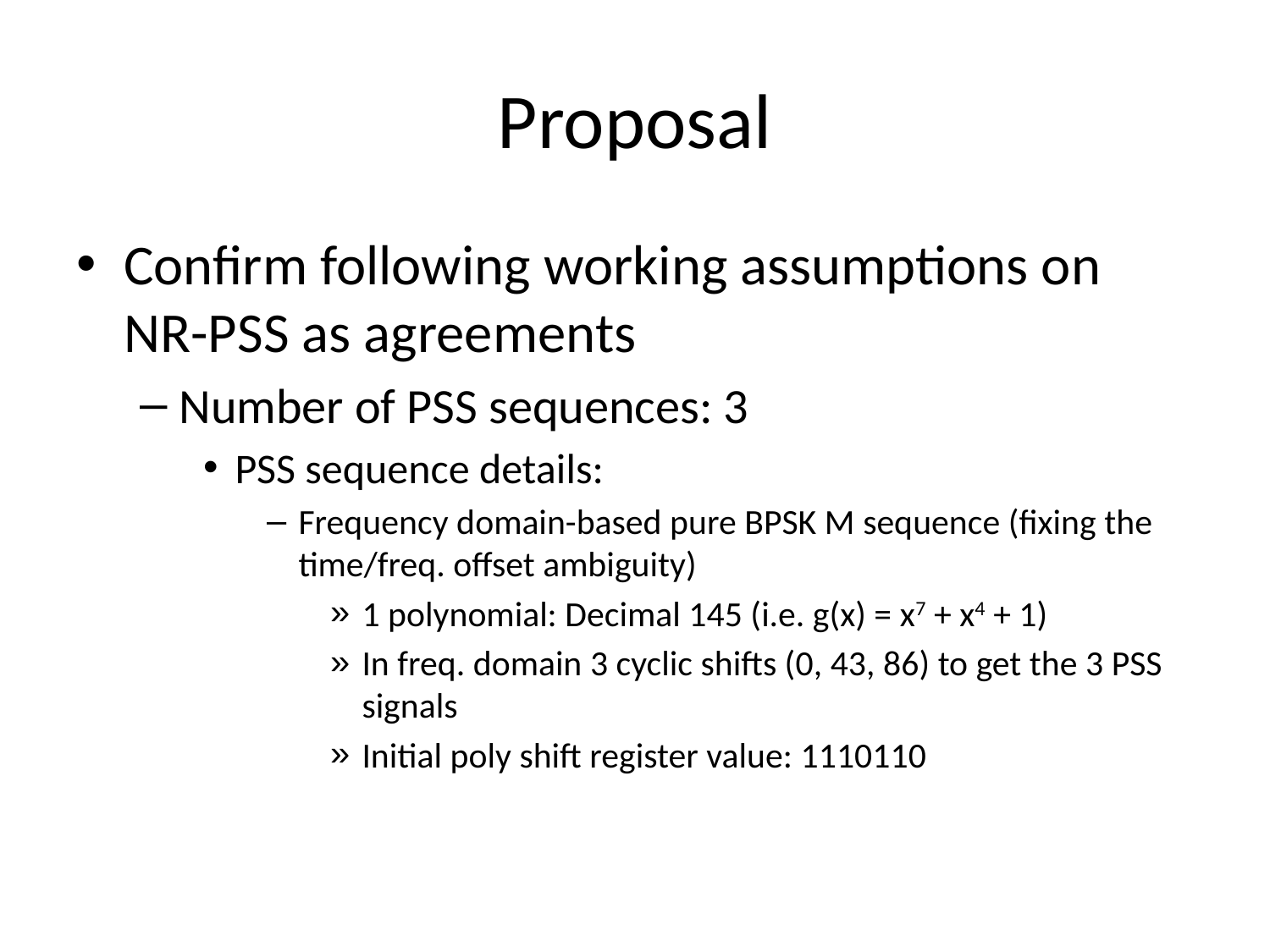

# Proposal
Confirm following working assumptions on NR-PSS as agreements
Number of PSS sequences: 3
PSS sequence details:
Frequency domain-based pure BPSK M sequence (fixing the time/freq. offset ambiguity)
1 polynomial: Decimal 145 (i.e. g(x) = x7 + x4 + 1)
In freq. domain 3 cyclic shifts (0, 43, 86) to get the 3 PSS signals
Initial poly shift register value: 1110110